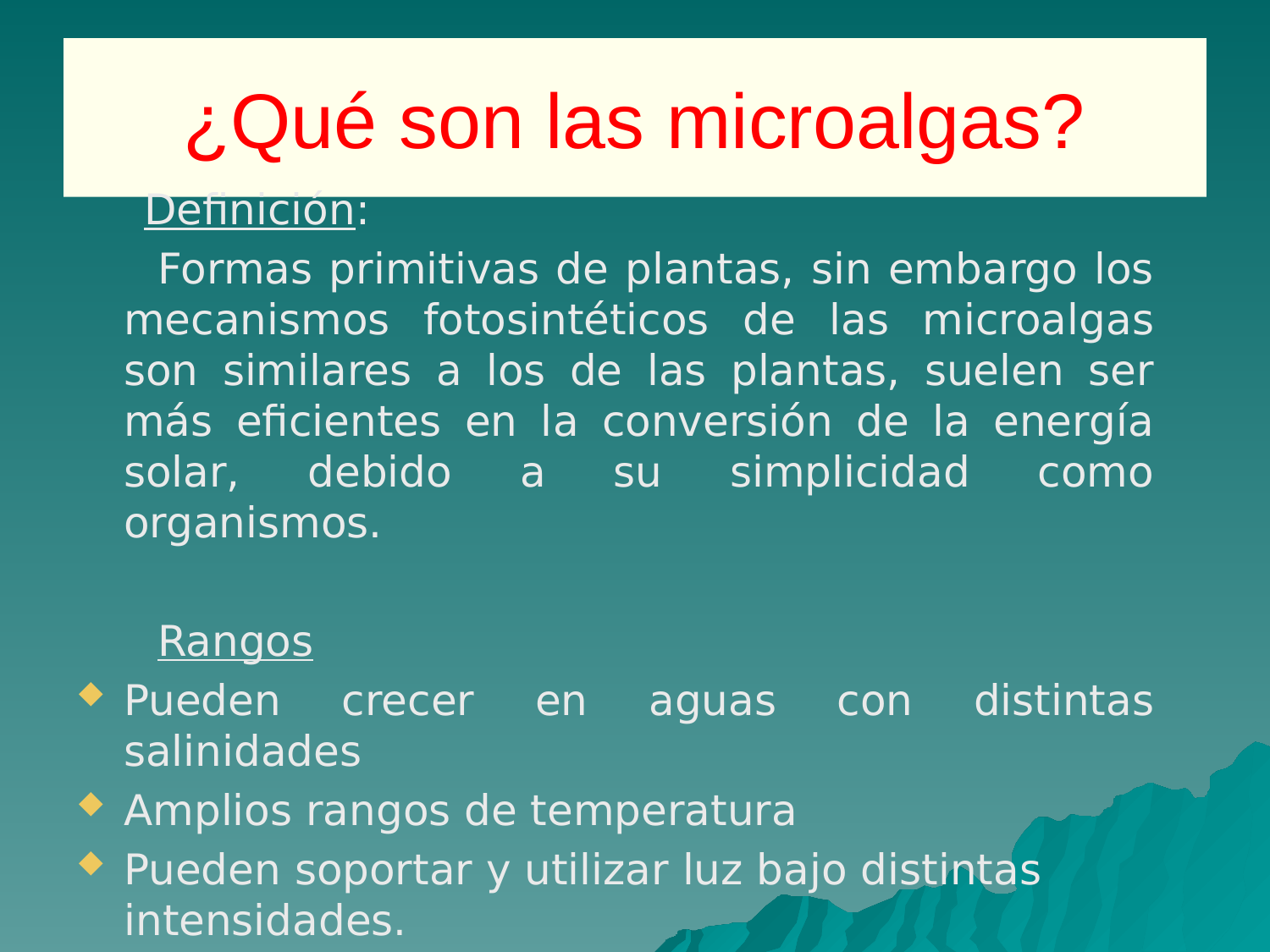

¿Qué son las microalgas?
     Definición:
     Formas primitivas de plantas, sin embargo los mecanismos fotosintéticos de las microalgas son similares a los de las plantas, suelen ser más eficientes en la conversión de la energía solar, debido a su simplicidad como organismos.

      Rangos
Pueden crecer en aguas con distintas salinidades
Amplios rangos de temperatura
Pueden soportar y utilizar luz bajo distintas intensidades.
Amplios rangos de pH